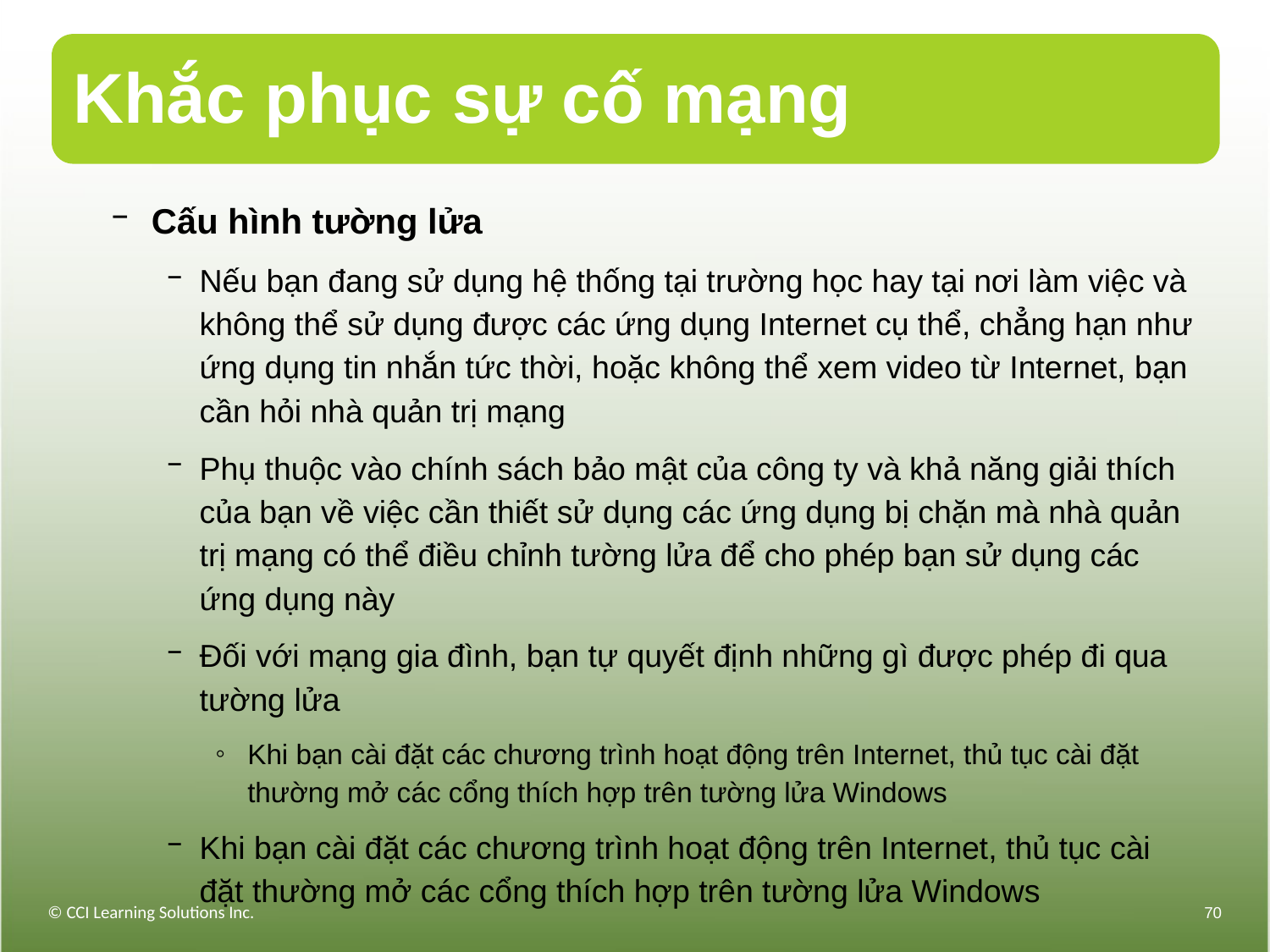

# Khắc phục sự cố mạng
Cấu hình tường lửa
Nếu bạn đang sử dụng hệ thống tại trường học hay tại nơi làm việc và không thể sử dụng được các ứng dụng Internet cụ thể, chẳng hạn như ứng dụng tin nhắn tức thời, hoặc không thể xem video từ Internet, bạn cần hỏi nhà quản trị mạng
Phụ thuộc vào chính sách bảo mật của công ty và khả năng giải thích của bạn về việc cần thiết sử dụng các ứng dụng bị chặn mà nhà quản trị mạng có thể điều chỉnh tường lửa để cho phép bạn sử dụng các ứng dụng này
Đối với mạng gia đình, bạn tự quyết định những gì được phép đi qua tường lửa
Khi bạn cài đặt các chương trình hoạt động trên Internet, thủ tục cài đặt thường mở các cổng thích hợp trên tường lửa Windows
Khi bạn cài đặt các chương trình hoạt động trên Internet, thủ tục cài đặt thường mở các cổng thích hợp trên tường lửa Windows
© CCI Learning Solutions Inc.
70